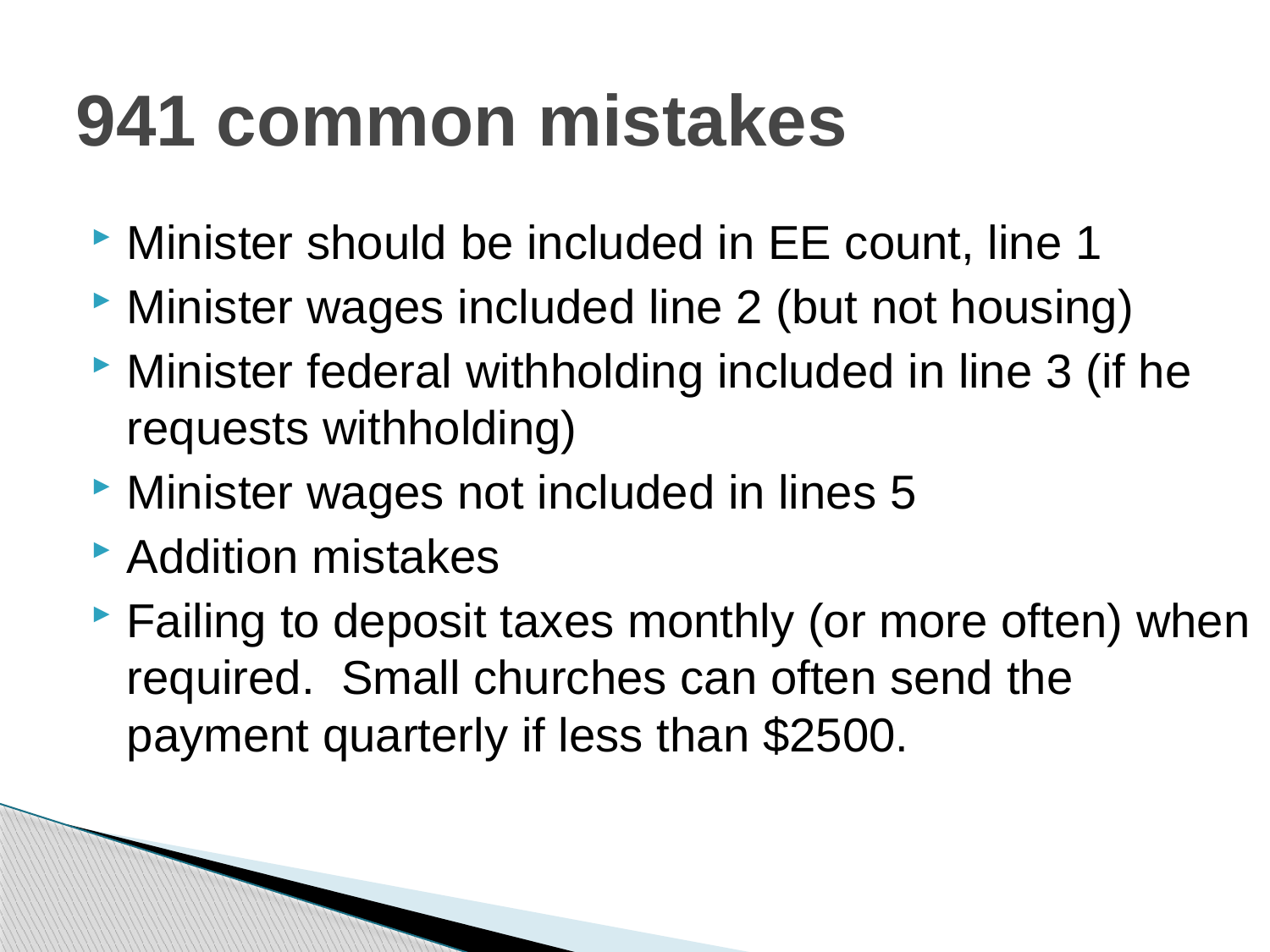

# 941 common mistakes
Minister should be included in EE count, line 1
Minister wages included line 2 (but not housing)
Minister federal withholding included in line 3 (if he requests withholding)
Minister wages not included in lines 5
Addition mistakes
Failing to deposit taxes monthly (or more often) when required.  Small churches can often send the payment quarterly if less than $2500.